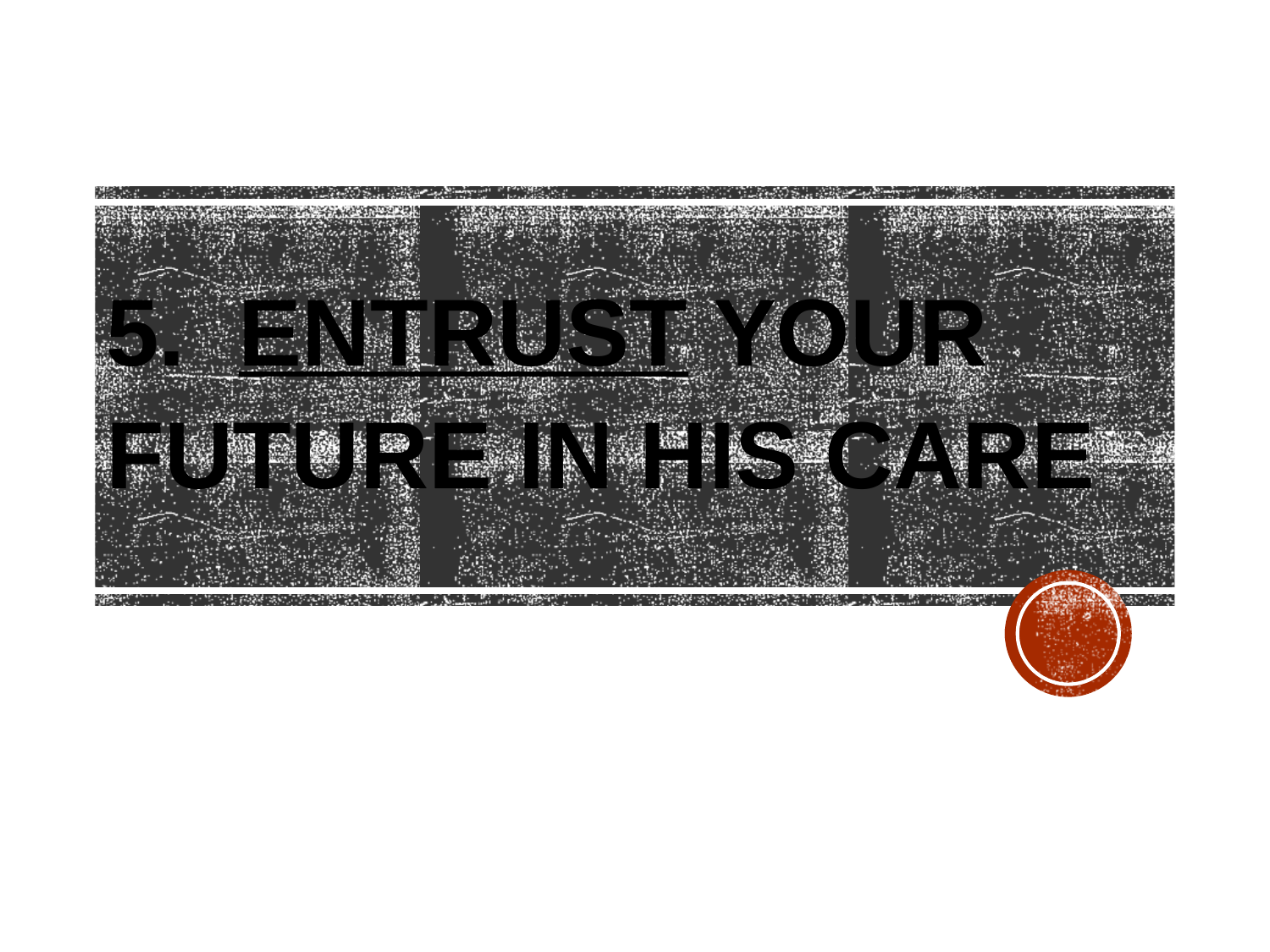

5.  ENTRUST YOUR FUTURE IN HIS CARE